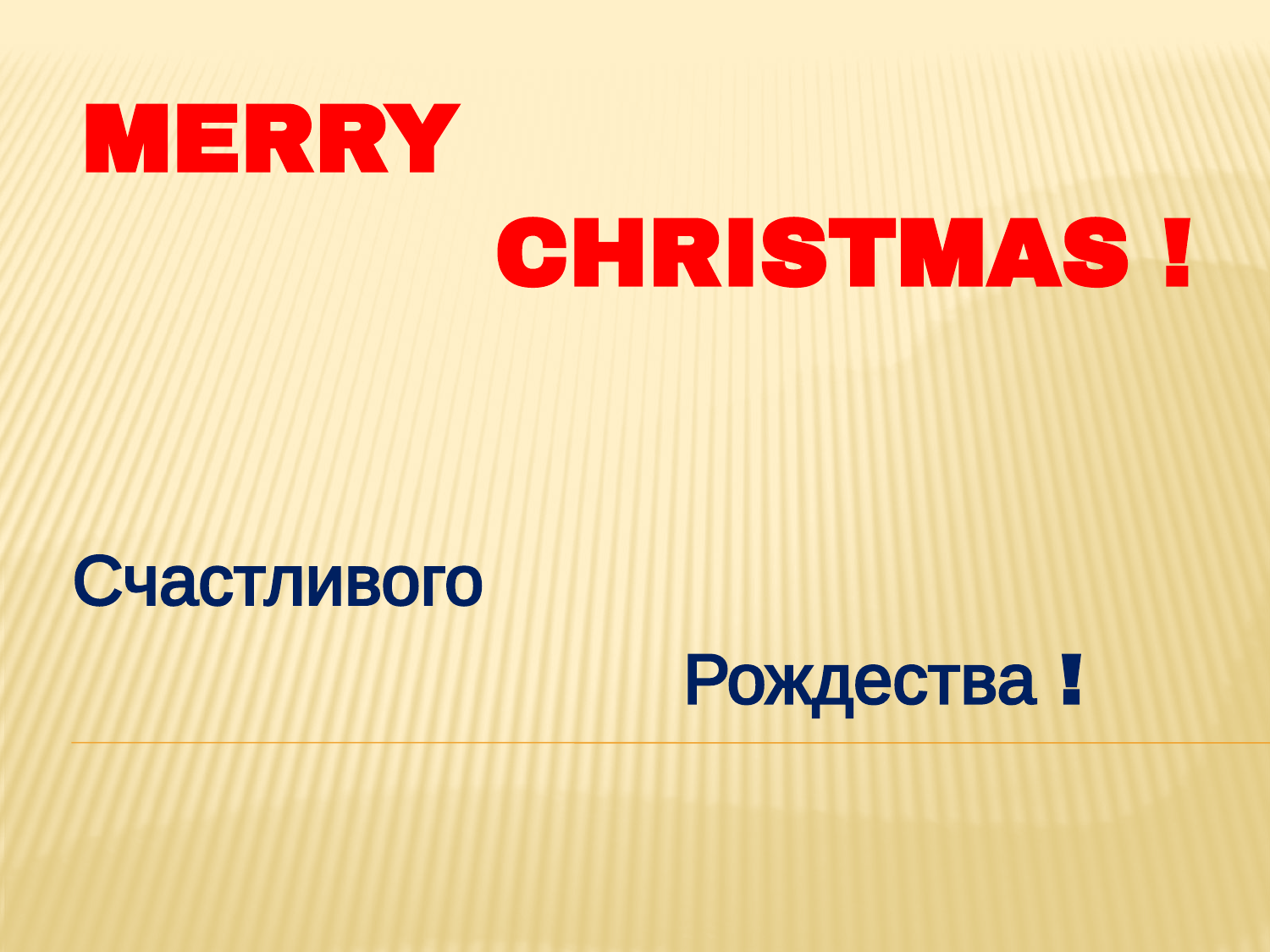

# MERRY Christmas !
Счастливого
                          Рождества !